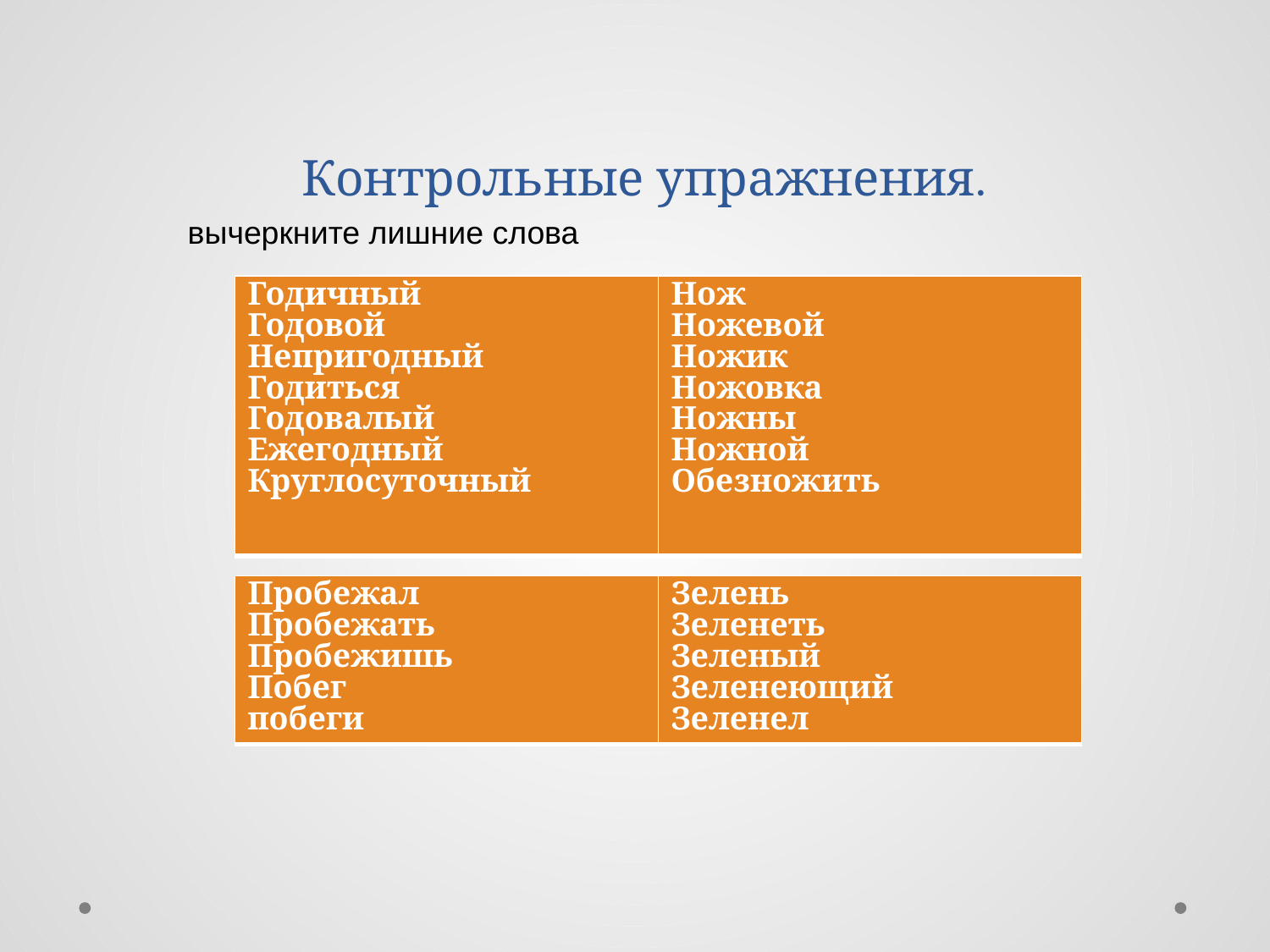

# Контрольные упражнения.
вычеркните лишние слова
| Годичный Годовой Непригодный Годиться Годовалый Ежегодный Круглосуточный | Нож Ножевой Ножик Ножовка Ножны Ножной Обезножить |
| --- | --- |
| Пробежал Пробежать Пробежишь Побег побеги | Зелень Зеленеть Зеленый Зеленеющий Зеленел |
| --- | --- |